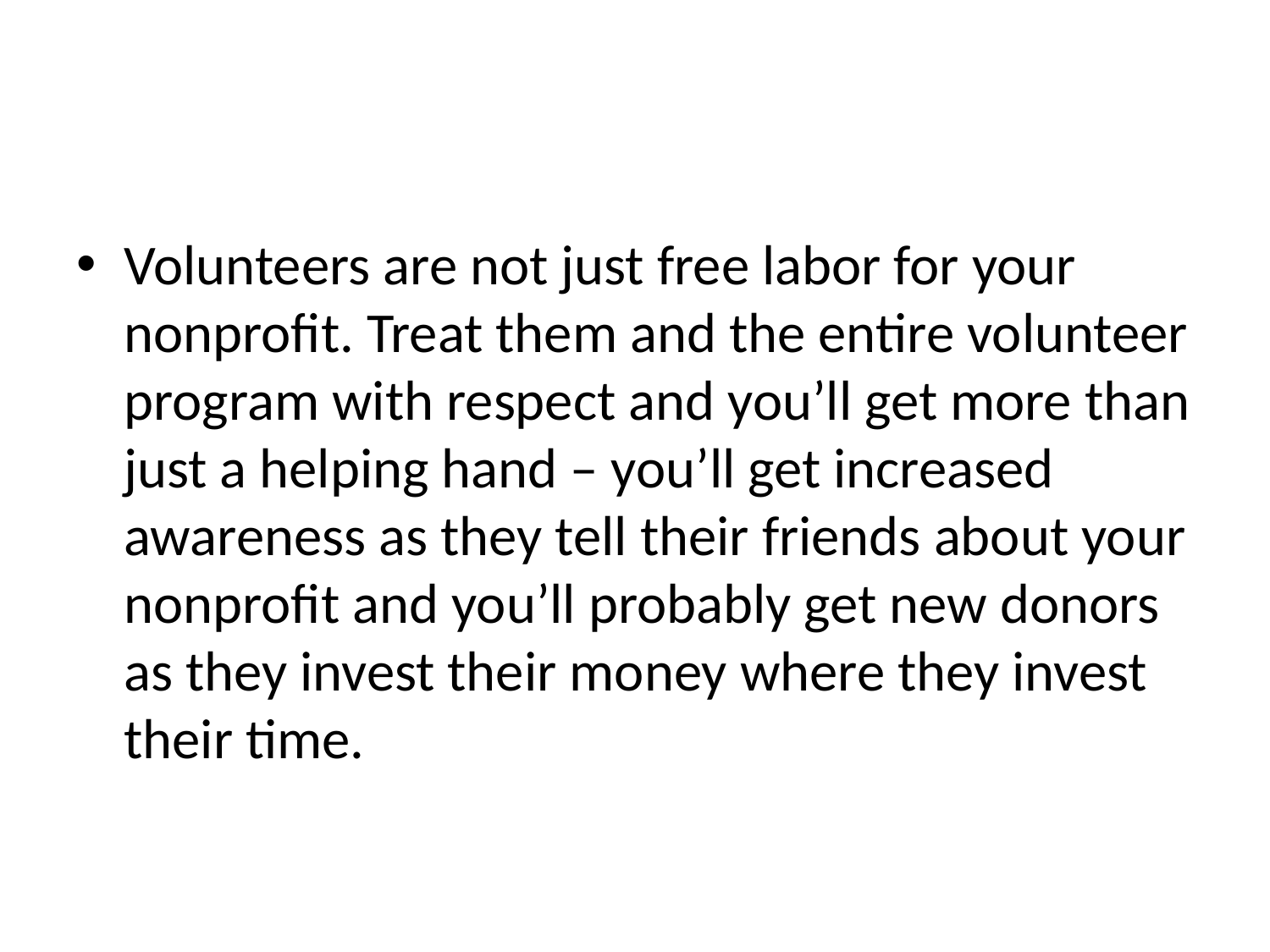

#
Volunteers are not just free labor for your nonprofit. Treat them and the entire volunteer program with respect and you’ll get more than just a helping hand – you’ll get increased awareness as they tell their friends about your nonprofit and you’ll probably get new donors as they invest their money where they invest their time.